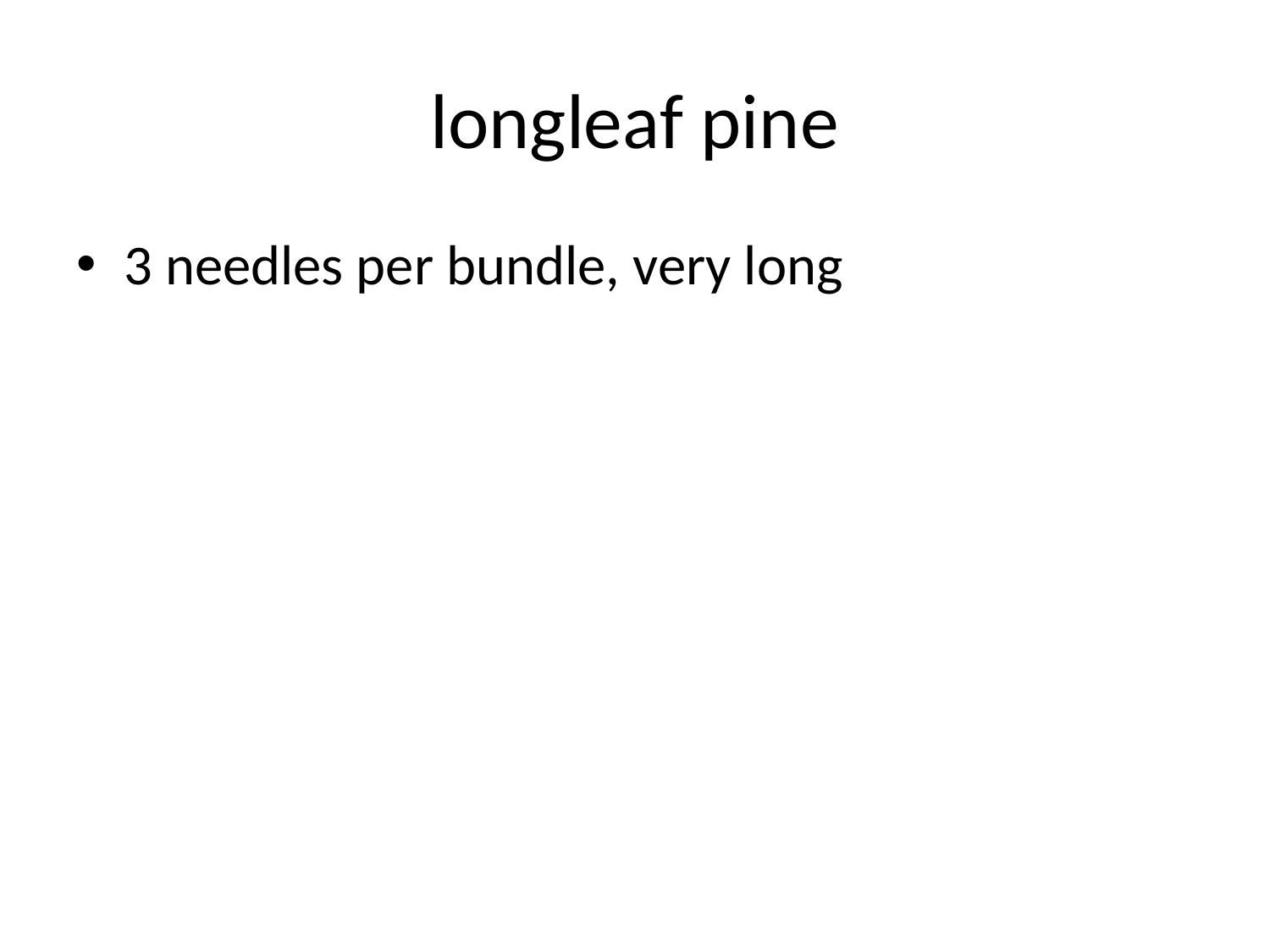

# longleaf pine
3 needles per bundle, very long